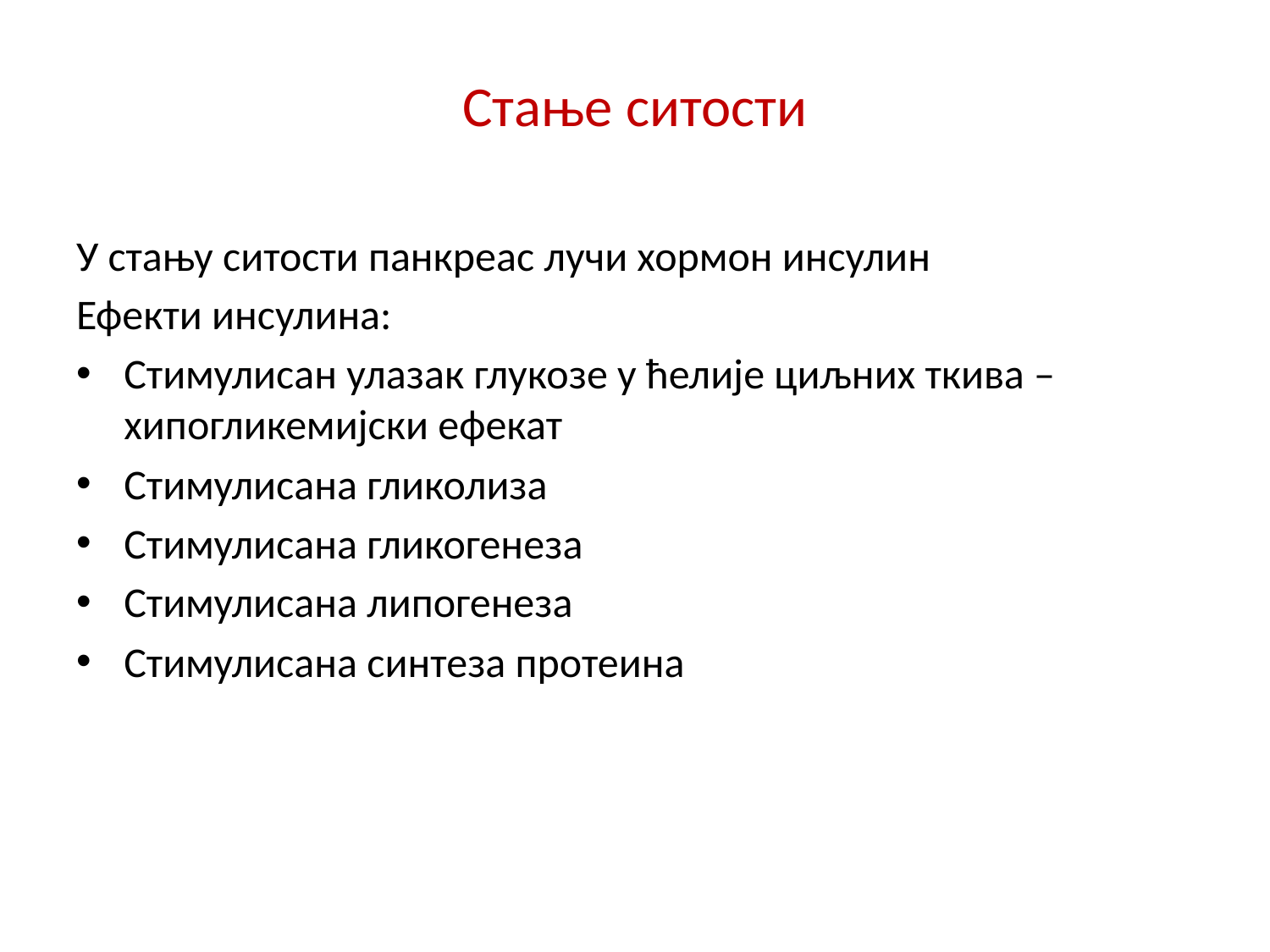

# Стање ситости
У стању ситости панкреас лучи хормон инсулин
Ефекти инсулина:
Стимулисан улазак глукозе у ћелије циљних ткива – хипогликемијски ефекат
Стимулисана гликолиза
Стимулисана гликогенеза
Стимулисана липогенеза
Стимулисана синтеза протеина